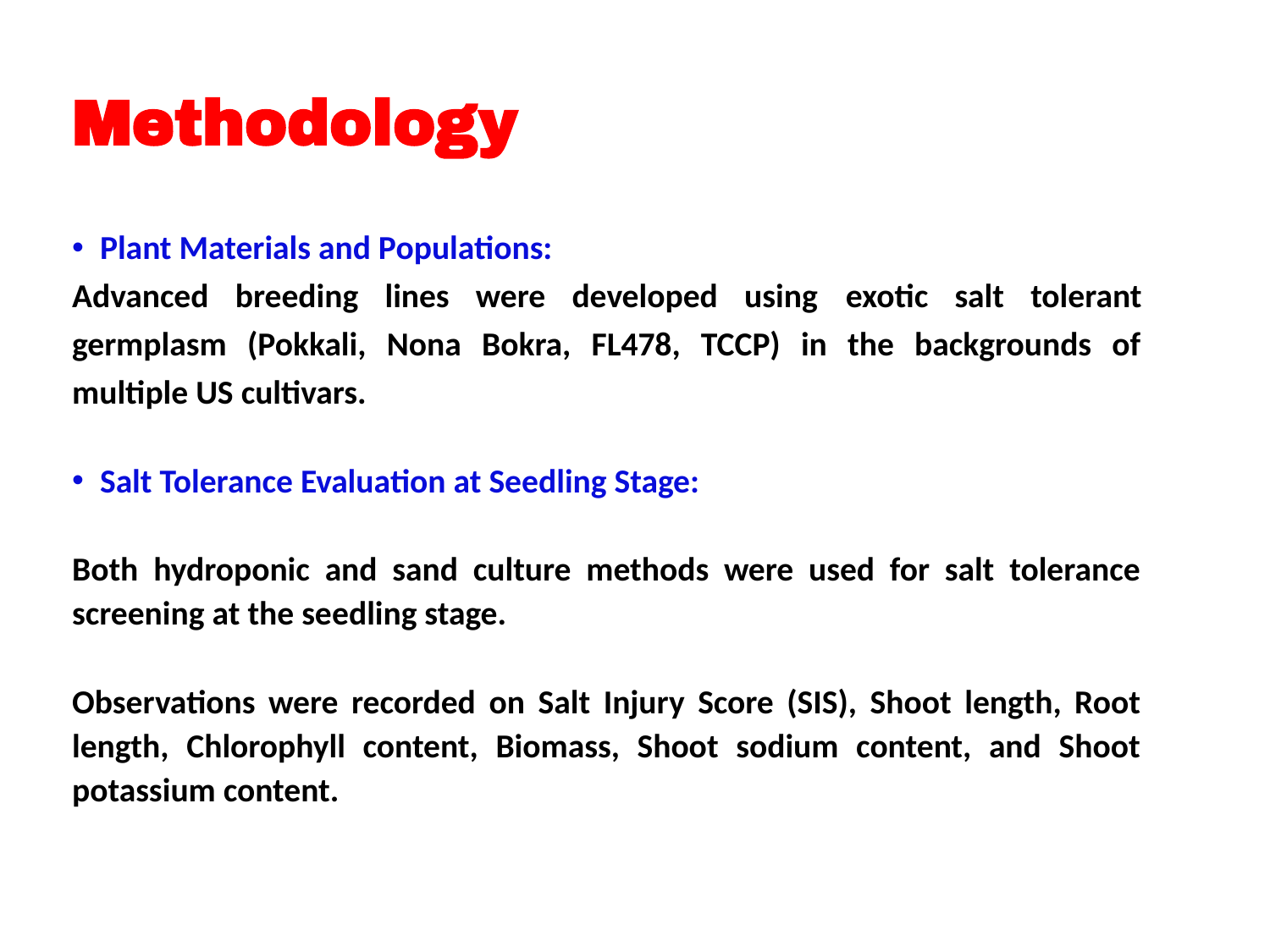

# Methodology
Plant Materials and Populations:
Advanced breeding lines were developed using exotic salt tolerant germplasm (Pokkali, Nona Bokra, FL478, TCCP) in the backgrounds of multiple US cultivars.

Salt Tolerance Evaluation at Seedling Stage:

Both hydroponic and sand culture methods were used for salt tolerance screening at the seedling stage.

Observations were recorded on Salt Injury Score (SIS), Shoot length, Root length, Chlorophyll content, Biomass, Shoot sodium content, and Shoot potassium content.